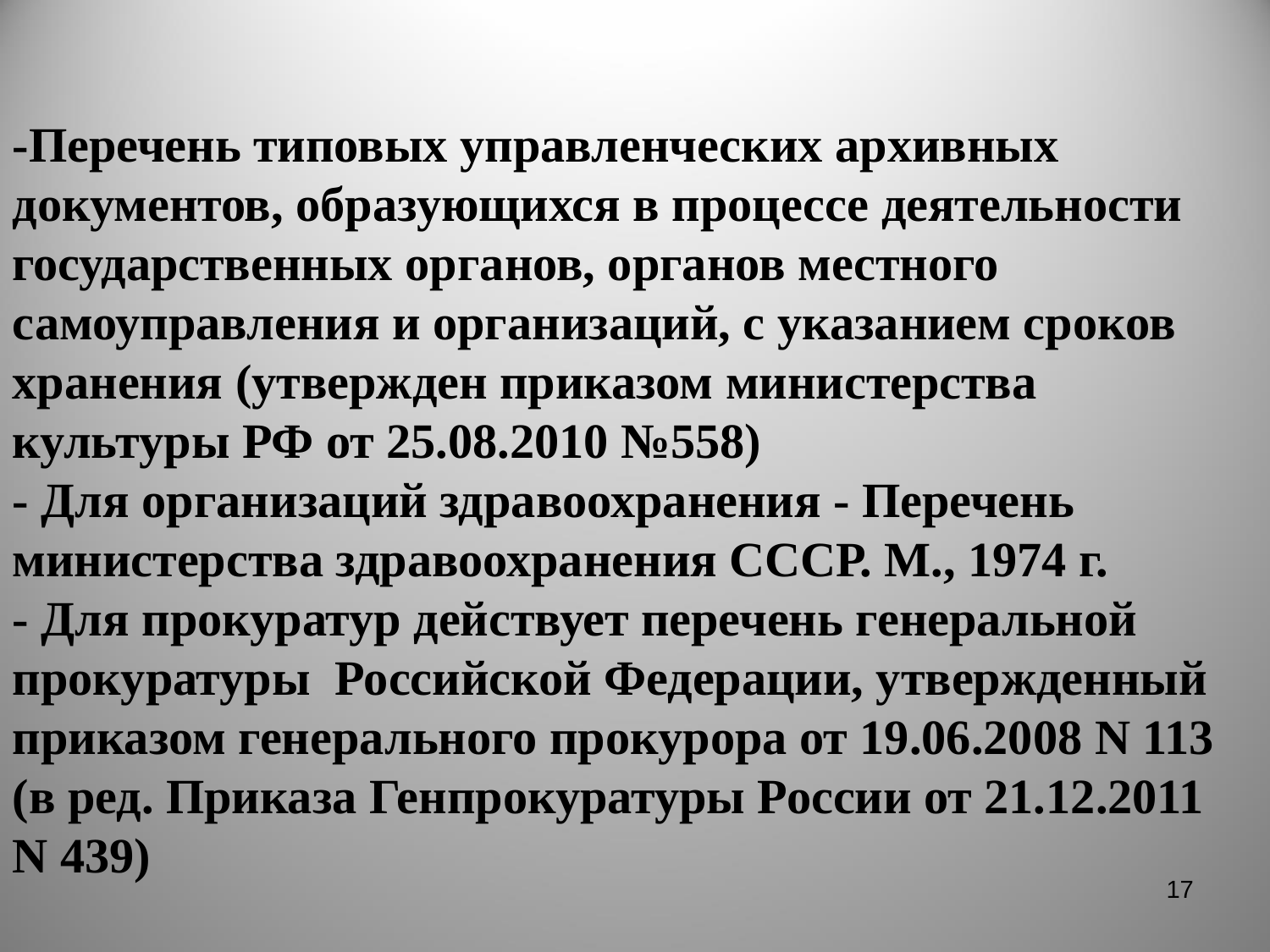

-Перечень типовых управленческих архивных документов, образующихся в процессе деятельности государственных органов, органов местного самоуправления и организаций, с указанием сроков хранения (утвержден приказом министерства культуры РФ от 25.08.2010 №558)
- Для организаций здравоохранения - Перечень министерства здравоохранения СССР. М., 1974 г.
- Для прокуратур действует перечень генеральной прокуратуры  Российской Федерации, утвержденный приказом генерального прокурора от 19.06.2008 N 113 (в ред. Приказа Генпрокуратуры России от 21.12.2011
N 439)
17